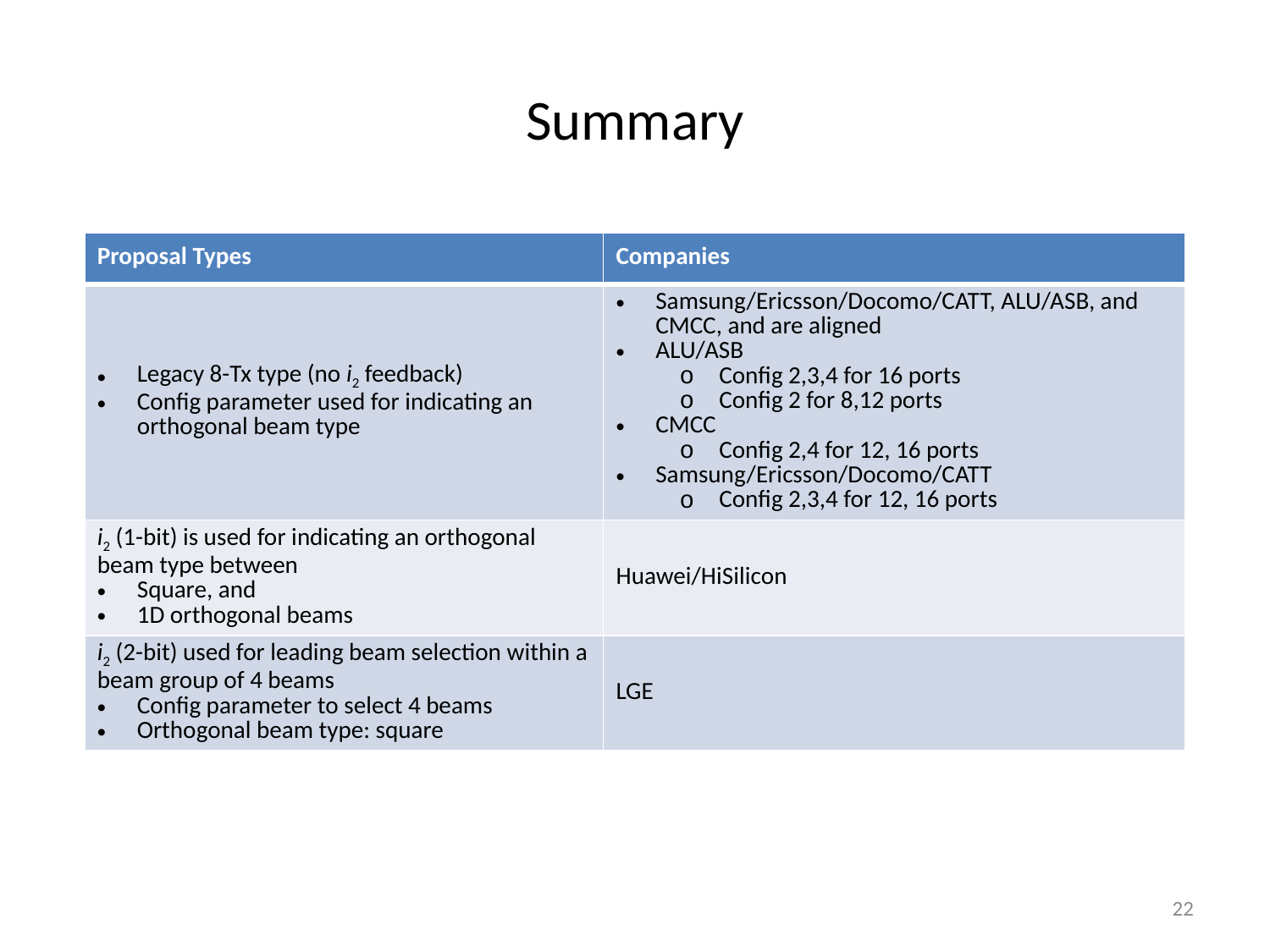

# Summary
| Proposal Types | Companies |
| --- | --- |
| Legacy 8-Tx type (no i2 feedback) Config parameter used for indicating an orthogonal beam type | Samsung/Ericsson/Docomo/CATT, ALU/ASB, and CMCC, and are aligned ALU/ASB Config 2,3,4 for 16 ports Config 2 for 8,12 ports CMCC Config 2,4 for 12, 16 ports Samsung/Ericsson/Docomo/CATT Config 2,3,4 for 12, 16 ports |
| i2 (1-bit) is used for indicating an orthogonal beam type between Square, and 1D orthogonal beams | Huawei/HiSilicon |
| i2 (2-bit) used for leading beam selection within a beam group of 4 beams Config parameter to select 4 beams Orthogonal beam type: square | LGE |
22